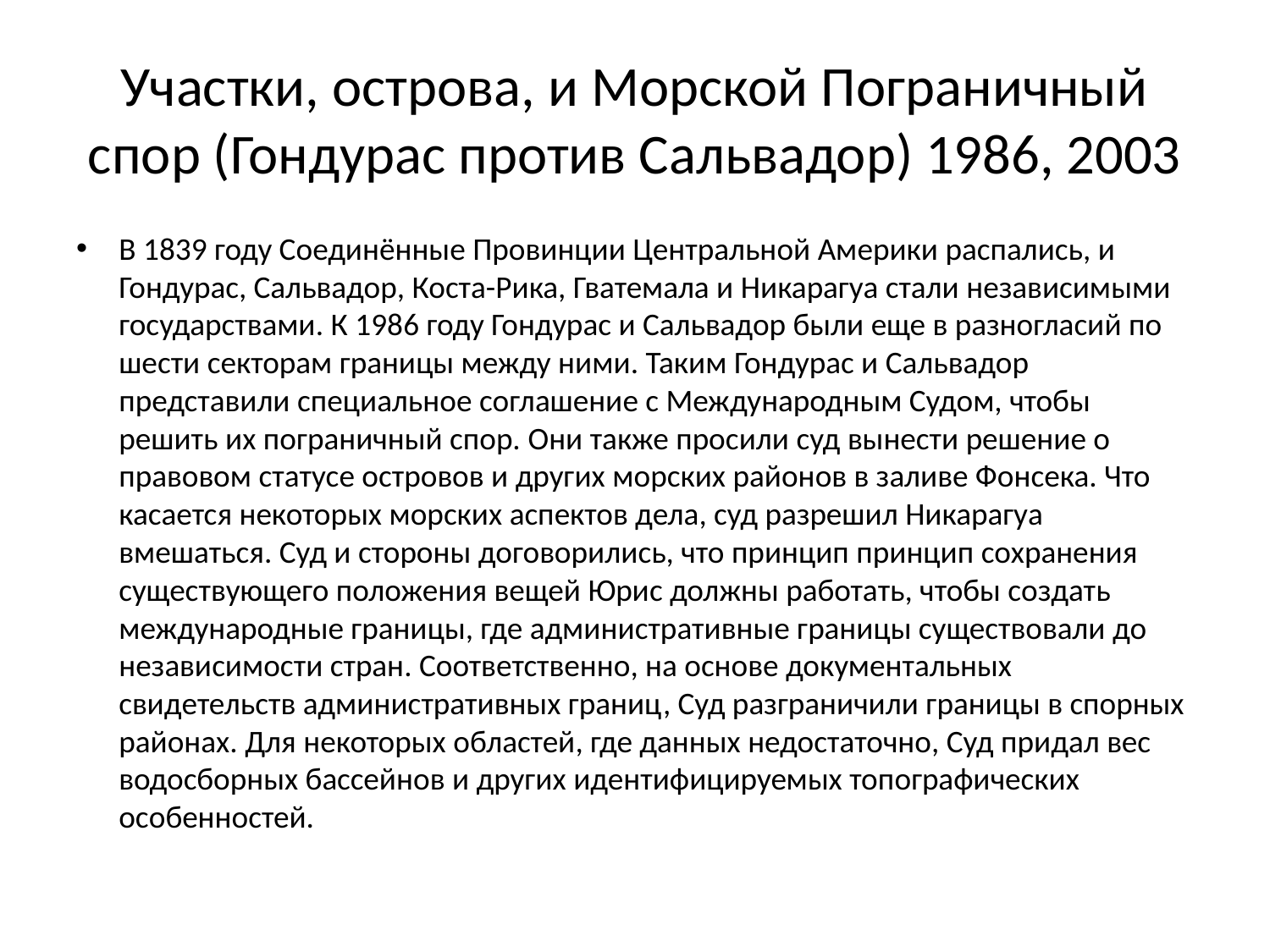

# Участки, острова, и Морской Пограничный спор (Гондурас против Сальвадор) 1986, 2003
В 1839 году Соединённые Провинции Центральной Америки распались, и Гондурас, Сальвадор, Коста-Рика, Гватемала и Никарагуа стали независимыми государствами. К 1986 году Гондурас и Сальвадор были еще в разногласий по шести секторам границы между ними. Таким Гондурас и Сальвадор представили специальное соглашение с Международным Судом, чтобы решить их пограничный спор. Они также просили суд вынести решение о правовом статусе островов и других морских районов в заливе Фонсека. Что касается некоторых морских аспектов дела, суд разрешил Никарагуа вмешаться. Суд и стороны договорились, что принцип принцип сохранения существующего положения вещей Юрис должны работать, чтобы создать международные границы, где административные границы существовали до независимости стран. Соответственно, на основе документальных свидетельств административных границ, Суд разграничили границы в спорных районах. Для некоторых областей, где данных недостаточно, Суд придал вес водосборных бассейнов и других идентифицируемых топографических особенностей.